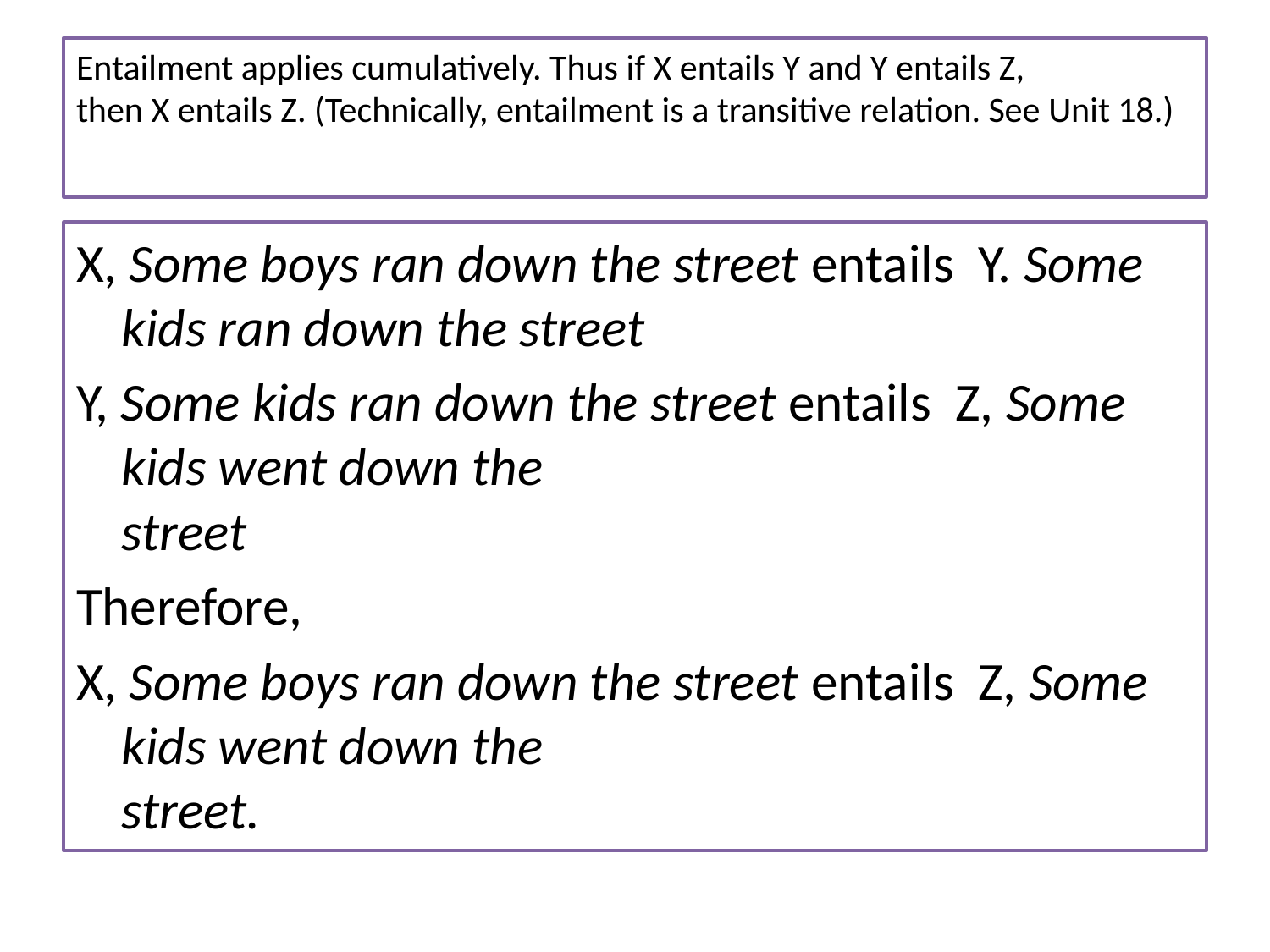

# Entailment applies cumulatively. Thus if X entails Y and Y entails Z, then X entails Z. (Technically, entailment is a transitive relation. See Unit 18.)
X, Some boys ran down the street entails  Y. Some kids ran down the street
Y, Some kids ran down the street entails  Z, Some kids went down the
street
Therefore,
X, Some boys ran down the street entails  Z, Some kids went down the
street.